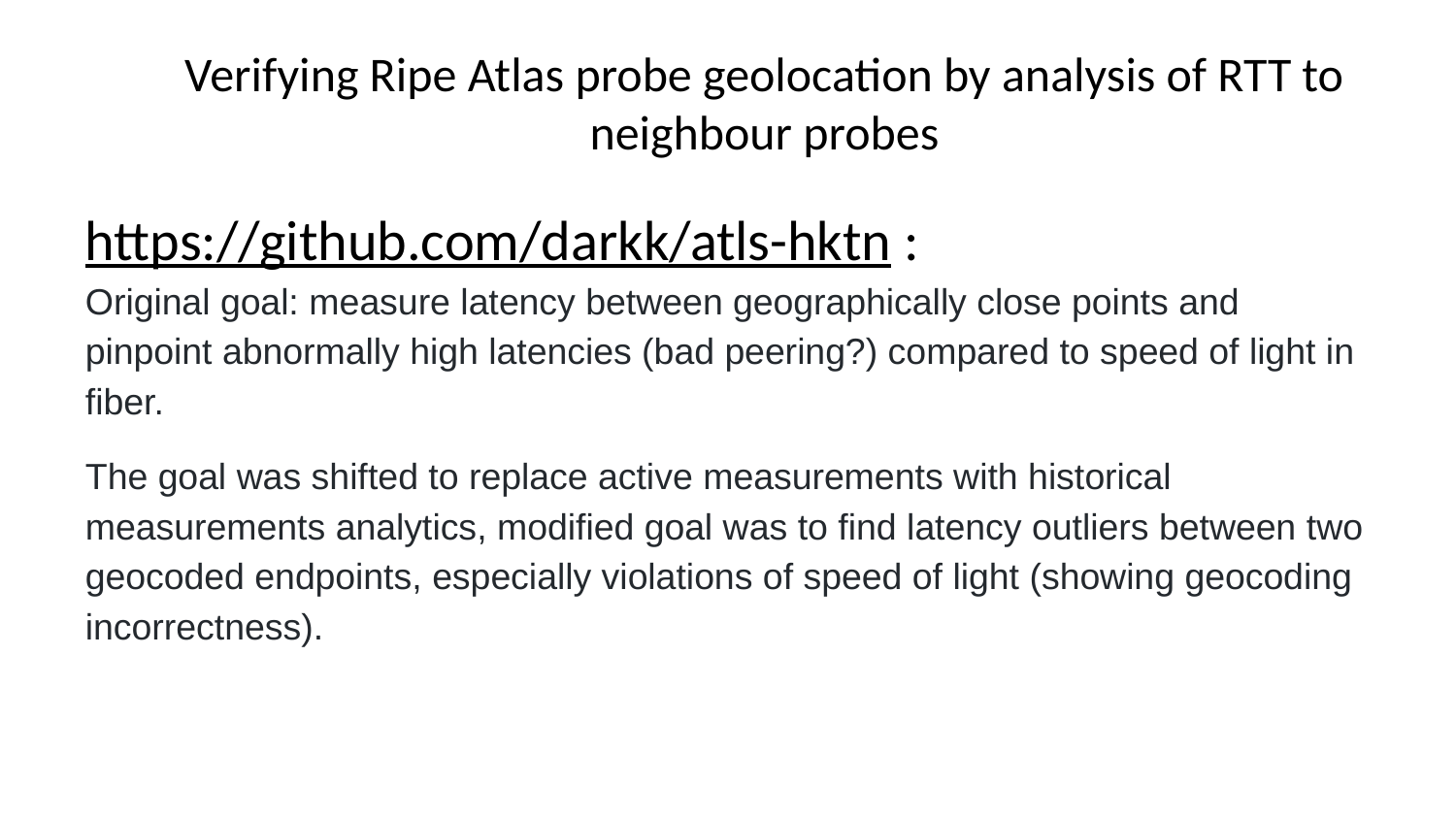

# Verifying Ripe Atlas probe geolocation by analysis of RTT to neighbour probes
https://github.com/darkk/atls-hktn :
Original goal: measure latency between geographically close points and pinpoint abnormally high latencies (bad peering?) compared to speed of light in fiber.
The goal was shifted to replace active measurements with historical measurements analytics, modified goal was to find latency outliers between two geocoded endpoints, especially violations of speed of light (showing geocoding incorrectness).